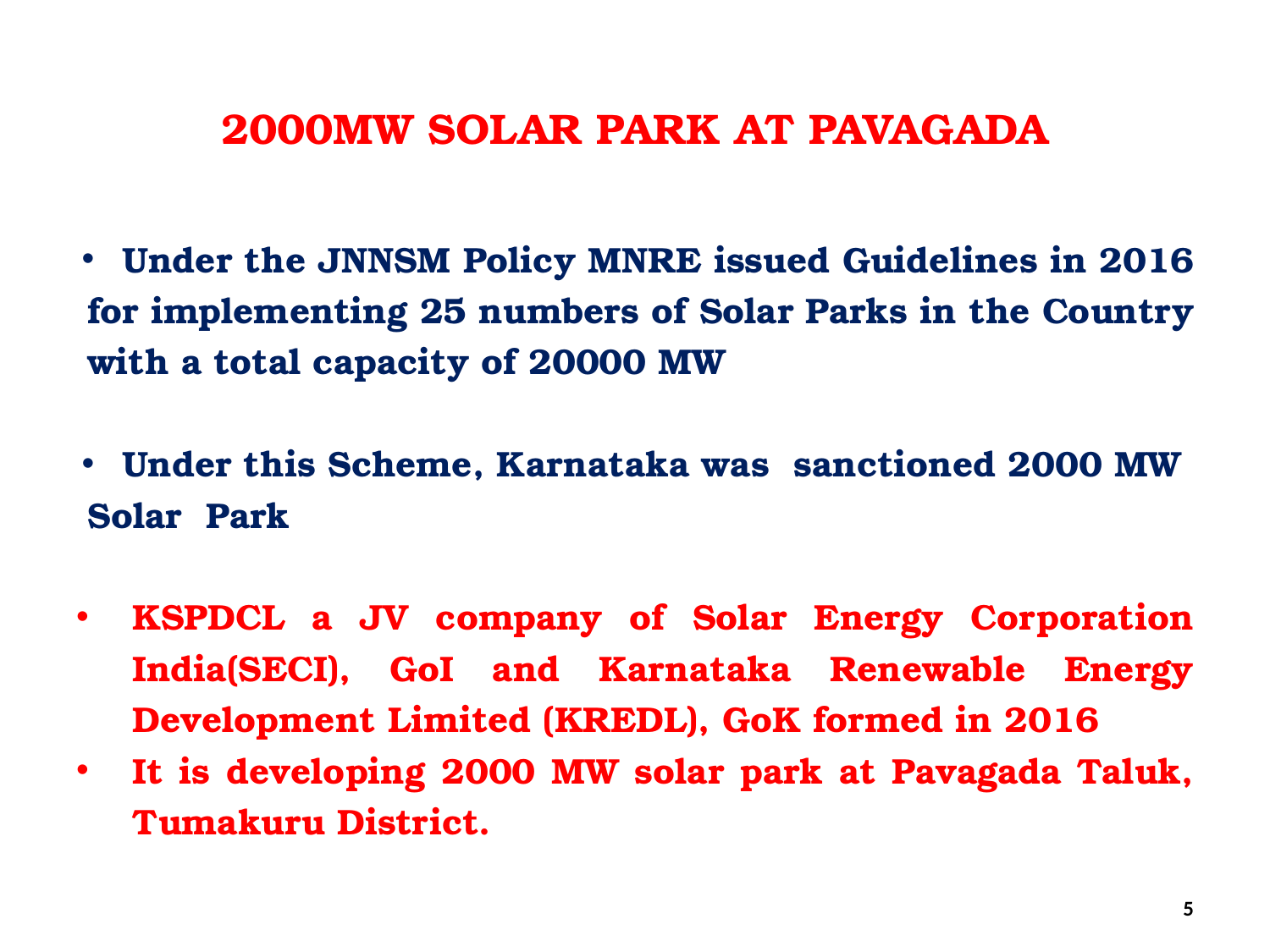

# 2000MW SOLAR PARK AT PAVAGADA
  Under the JNNSM Policy MNRE issued Guidelines in 2016 for implementing 25 numbers of Solar Parks in the Country with a total capacity of 20000 MW

  Under this Scheme, Karnataka was  sanctioned 2000 MW  Solar  Park

KSPDCL a JV company of Solar Energy Corporation India(SECI), GoI and Karnataka Renewable Energy Development Limited (KREDL), GoK formed in 2016
It is developing 2000 MW solar park at Pavagada Taluk, Tumakuru District.

5